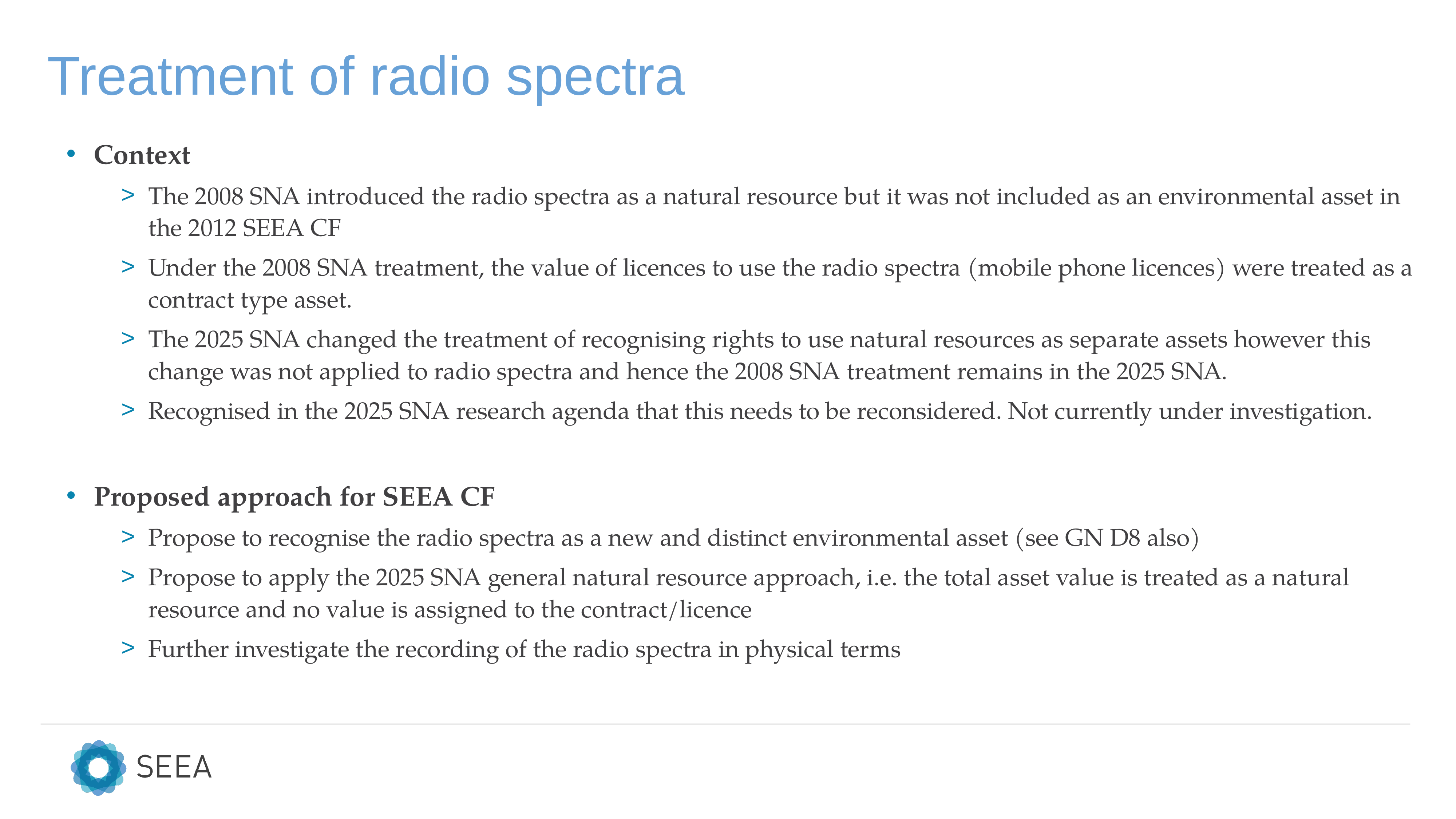

# Treatment of radio spectra
Context
The 2008 SNA introduced the radio spectra as a natural resource but it was not included as an environmental asset in the 2012 SEEA CF
Under the 2008 SNA treatment, the value of licences to use the radio spectra (mobile phone licences) were treated as a contract type asset.
The 2025 SNA changed the treatment of recognising rights to use natural resources as separate assets however this change was not applied to radio spectra and hence the 2008 SNA treatment remains in the 2025 SNA.
Recognised in the 2025 SNA research agenda that this needs to be reconsidered. Not currently under investigation.
Proposed approach for SEEA CF
Propose to recognise the radio spectra as a new and distinct environmental asset (see GN D8 also)
Propose to apply the 2025 SNA general natural resource approach, i.e. the total asset value is treated as a natural resource and no value is assigned to the contract/licence
Further investigate the recording of the radio spectra in physical terms